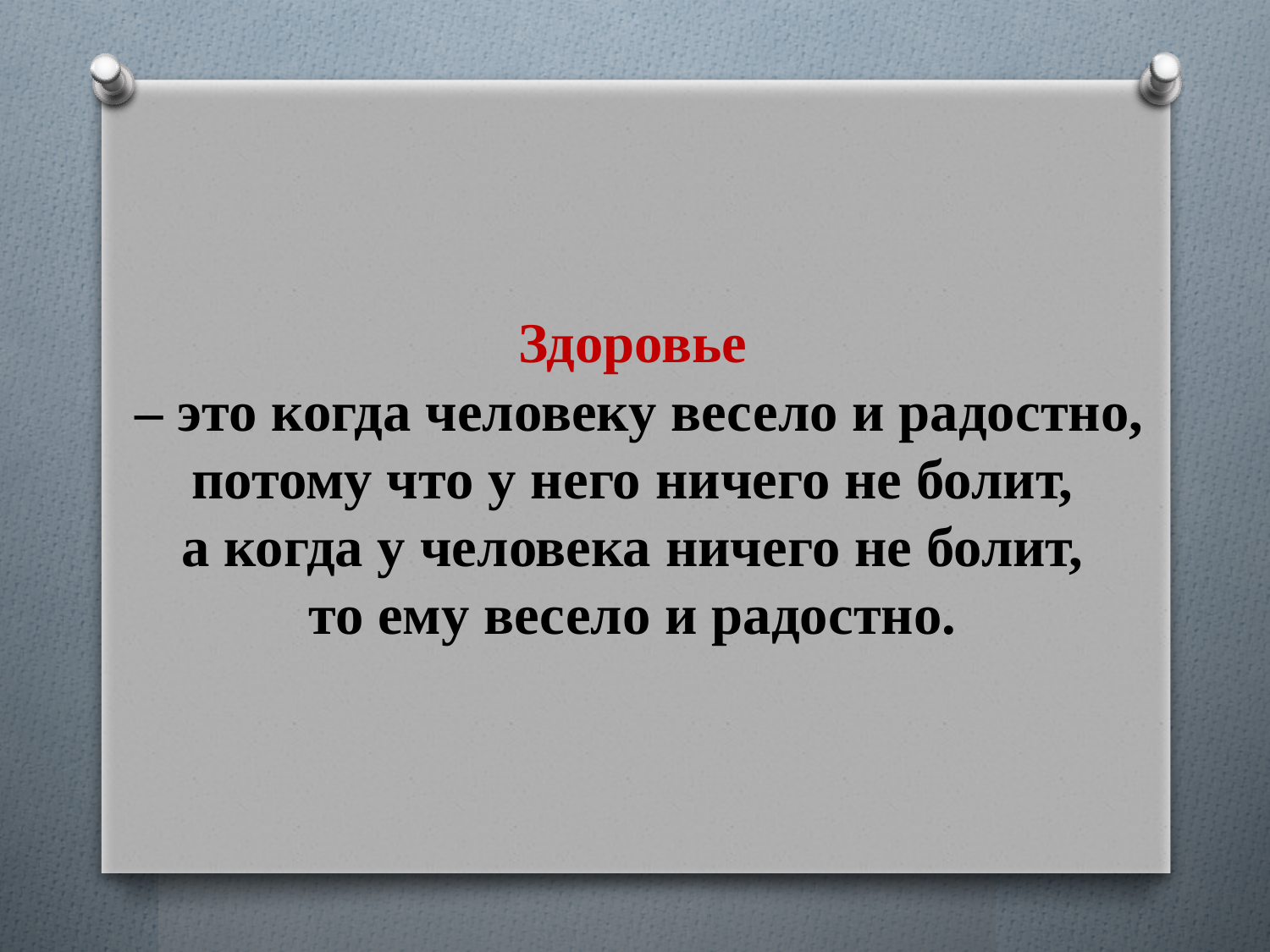

# Здоровье – это когда человеку весело и радостно, потому что у него ничего не болит, а когда у человека ничего не болит, то ему весело и радостно.